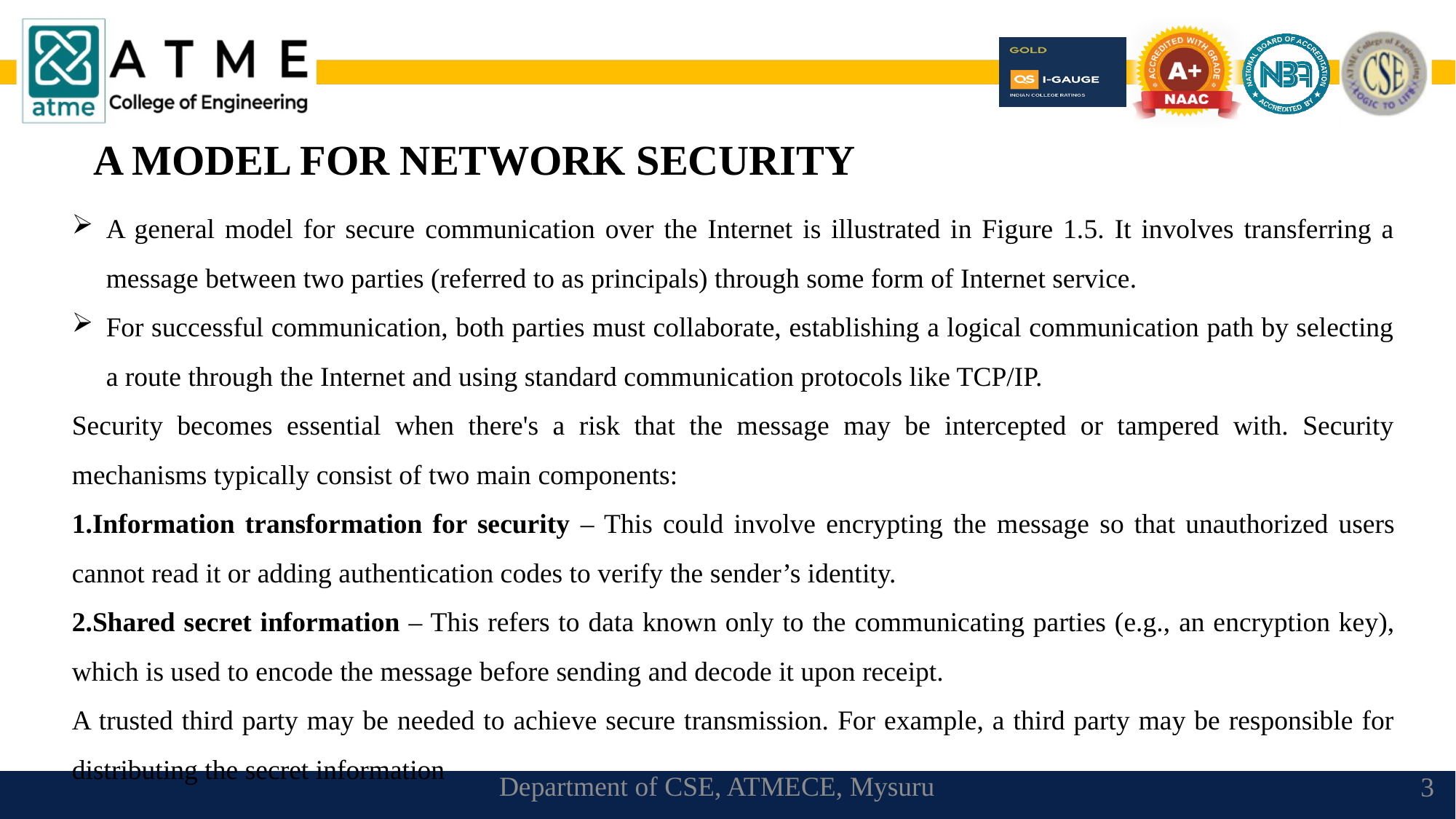

A MODEL FOR NETWORK SECURITY
A general model for secure communication over the Internet is illustrated in Figure 1.5. It involves transferring a message between two parties (referred to as principals) through some form of Internet service.
For successful communication, both parties must collaborate, establishing a logical communication path by selecting a route through the Internet and using standard communication protocols like TCP/IP.
Security becomes essential when there's a risk that the message may be intercepted or tampered with. Security mechanisms typically consist of two main components:
Information transformation for security – This could involve encrypting the message so that unauthorized users cannot read it or adding authentication codes to verify the sender’s identity.
Shared secret information – This refers to data known only to the communicating parties (e.g., an encryption key), which is used to encode the message before sending and decode it upon receipt.
A trusted third party may be needed to achieve secure transmission. For example, a third party may be responsible for distributing the secret information
Department of CSE, ATMECE, Mysuru
3